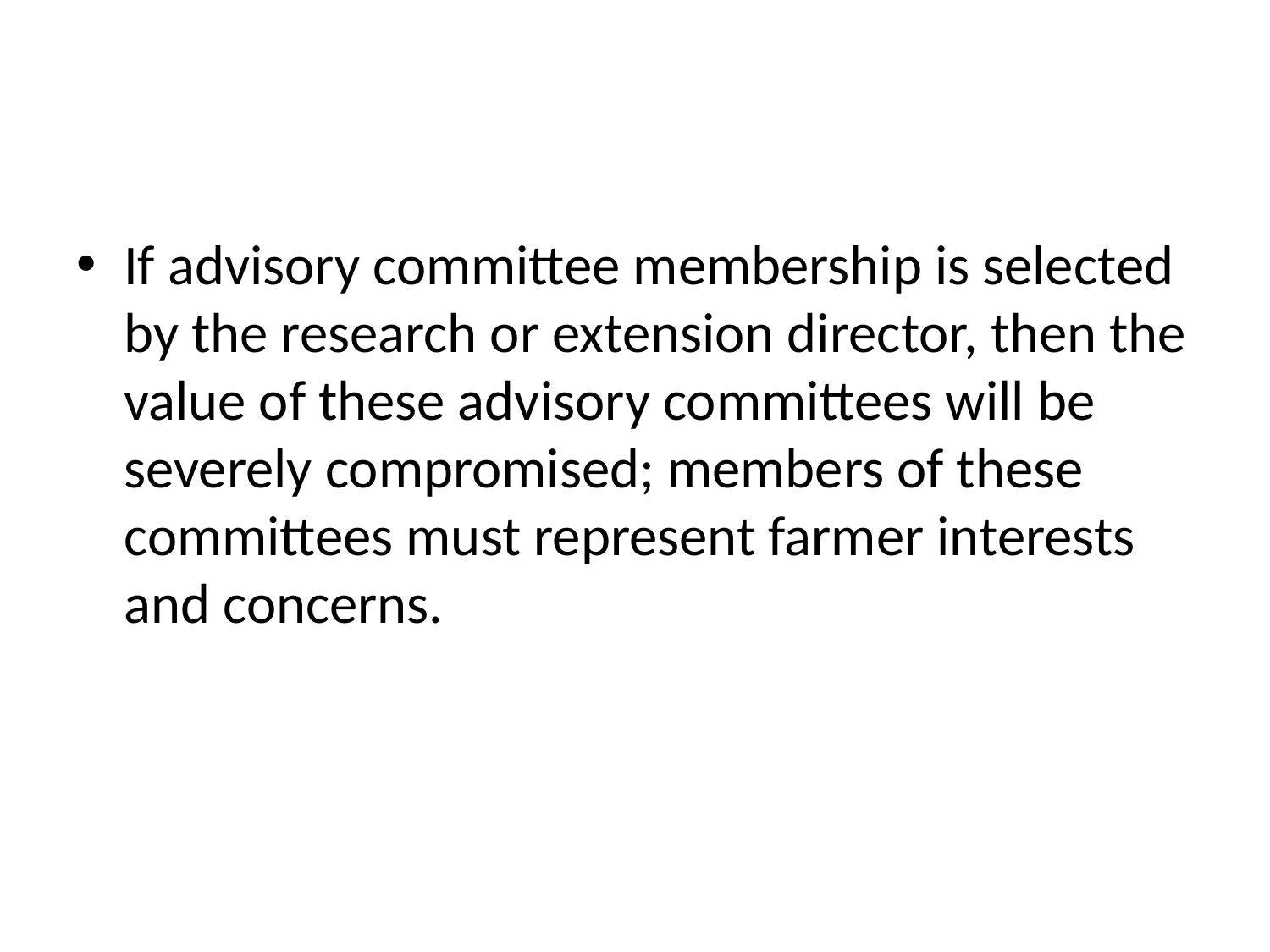

#
If advisory committee membership is selected by the research or extension director, then the value of these advisory committees will be severely compromised; members of these committees must represent farmer interests and concerns.